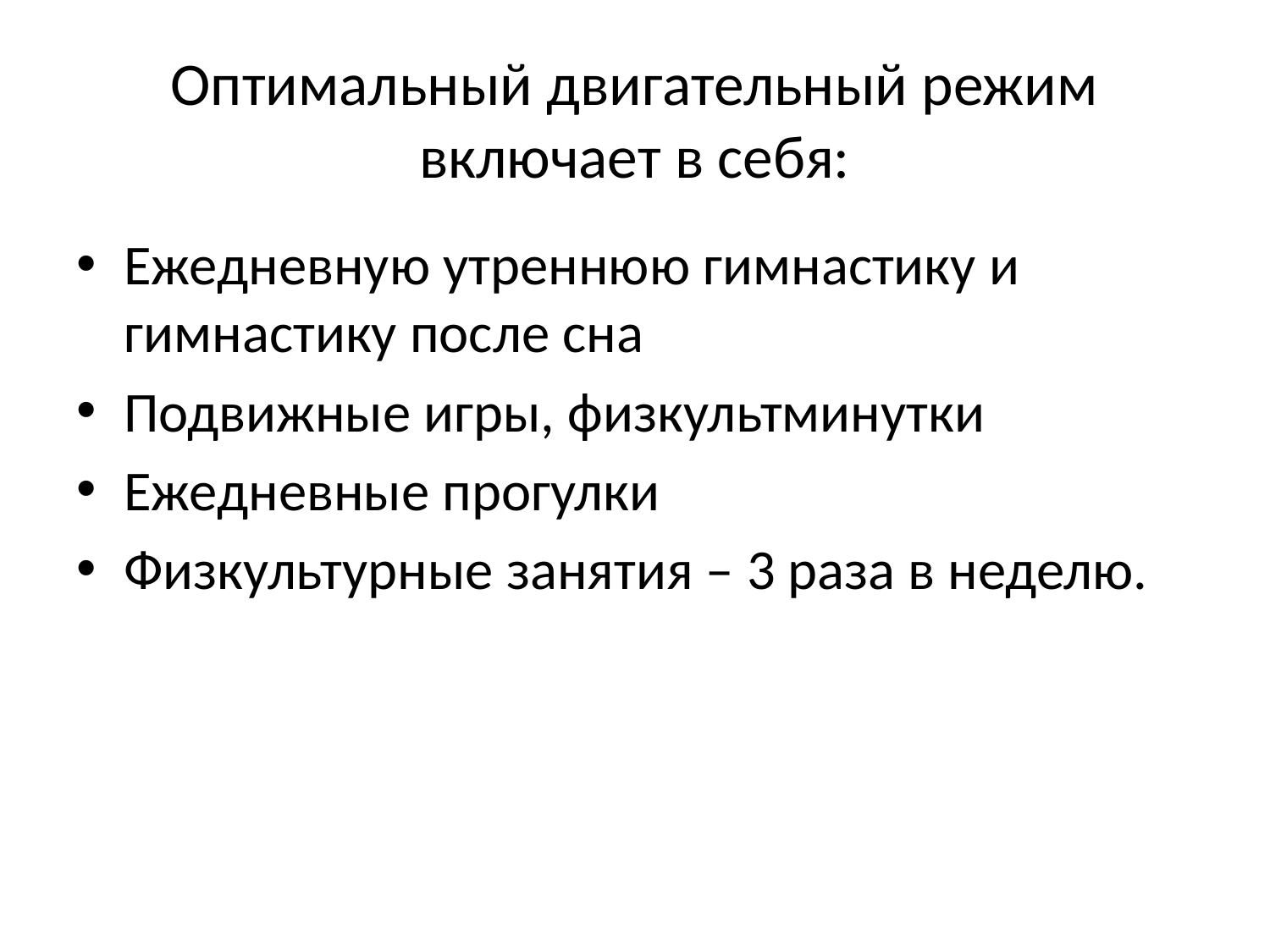

# Оптимальный двигательный режим включает в себя:
Ежедневную утреннюю гимнастику и гимнастику после сна
Подвижные игры, физкультминутки
Ежедневные прогулки
Физкультурные занятия – 3 раза в неделю.